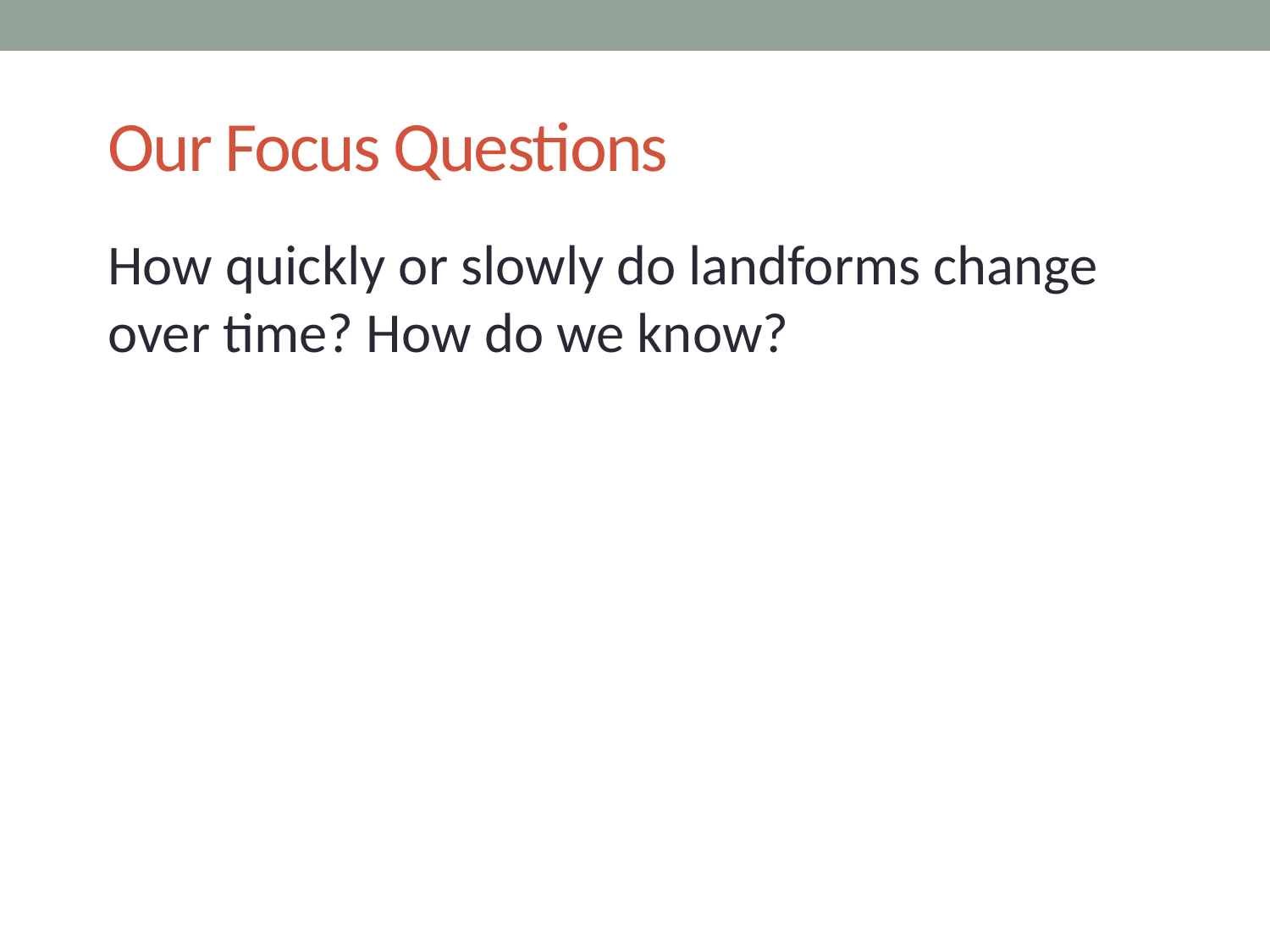

# Our Focus Questions
How quickly or slowly do landforms change over time? How do we know?